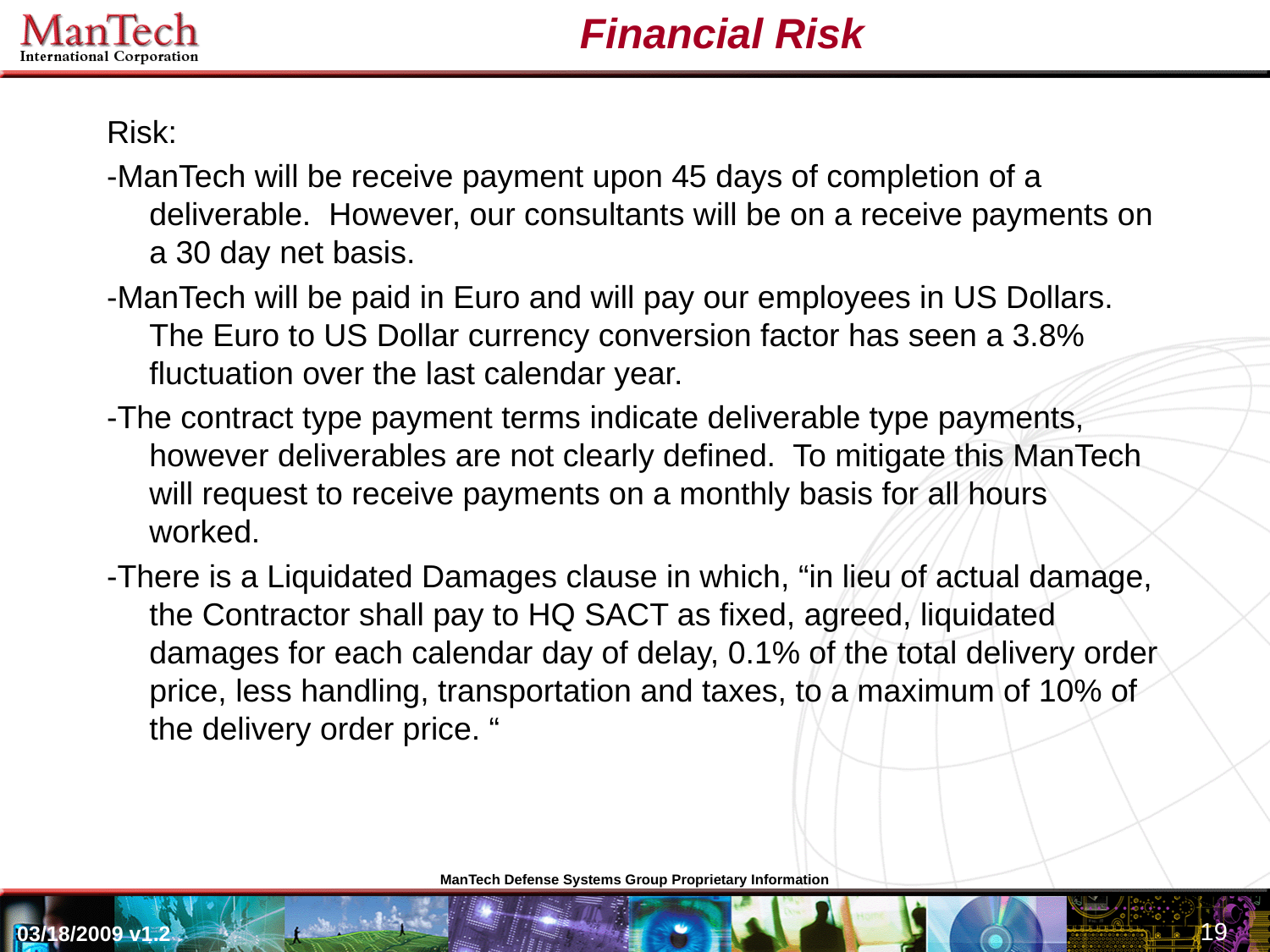

# Financial Risk
Risk:
-ManTech will be receive payment upon 45 days of completion of a deliverable.  However, our consultants will be on a receive payments on a 30 day net basis.
-ManTech will be paid in Euro and will pay our employees in US Dollars.  The Euro to US Dollar currency conversion factor has seen a 3.8% fluctuation over the last calendar year.
-The contract type payment terms indicate deliverable type payments, however deliverables are not clearly defined.  To mitigate this ManTech will request to receive payments on a monthly basis for all hours worked.
-There is a Liquidated Damages clause in which, “in lieu of actual damage, the Contractor shall pay to HQ SACT as fixed, agreed, liquidated damages for each calendar day of delay, 0.1% of the total delivery order price, less handling, transportation and taxes, to a maximum of 10% of the delivery order price. “